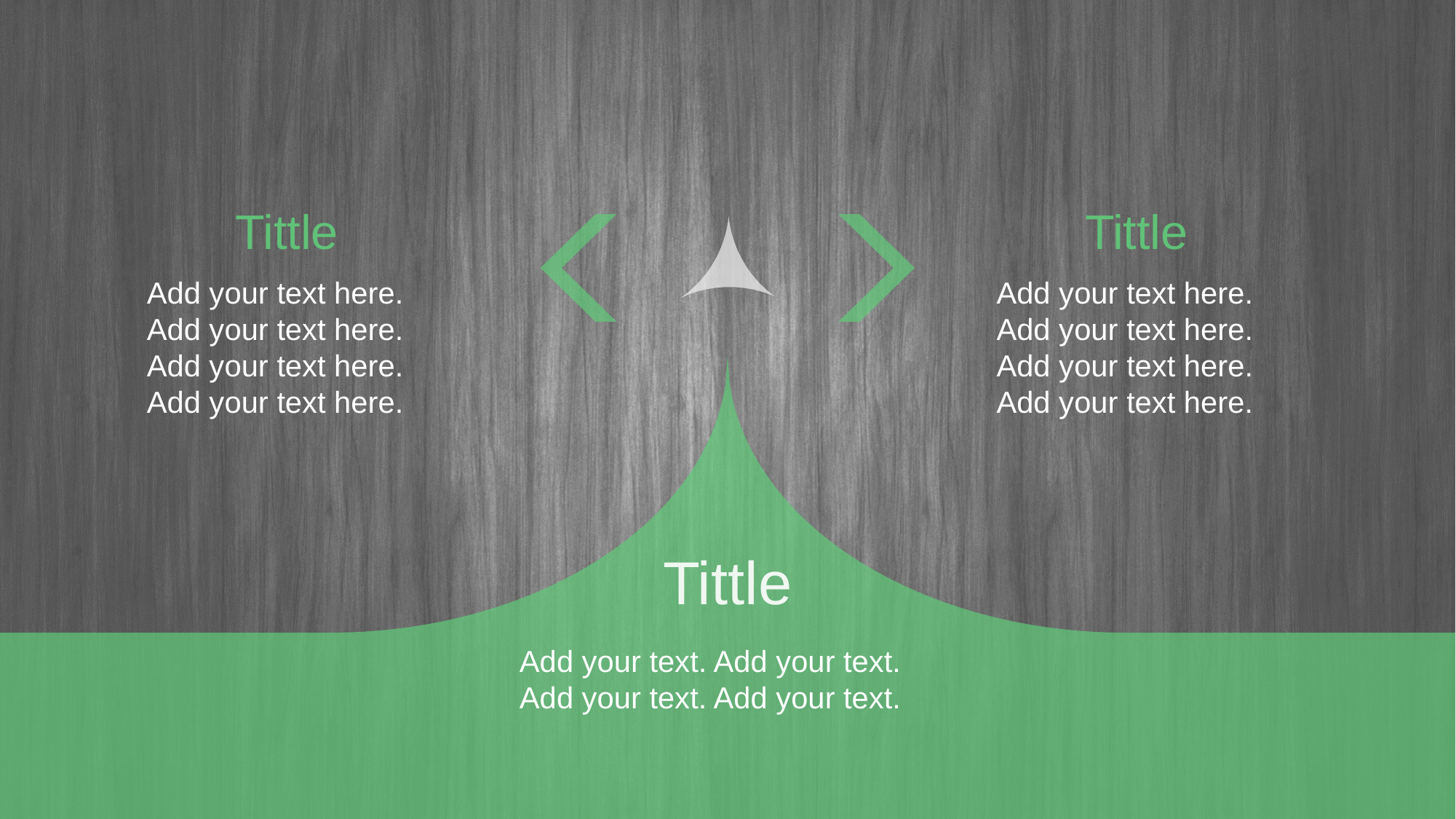

Tittle
Tittle

Add your text here. Add your text here.
Add your text here.
Add your text here.
Add your text here. Add your text here.
Add your text here.
Add your text here.

Tittle
Add your text. Add your text.
Add your text. Add your text.